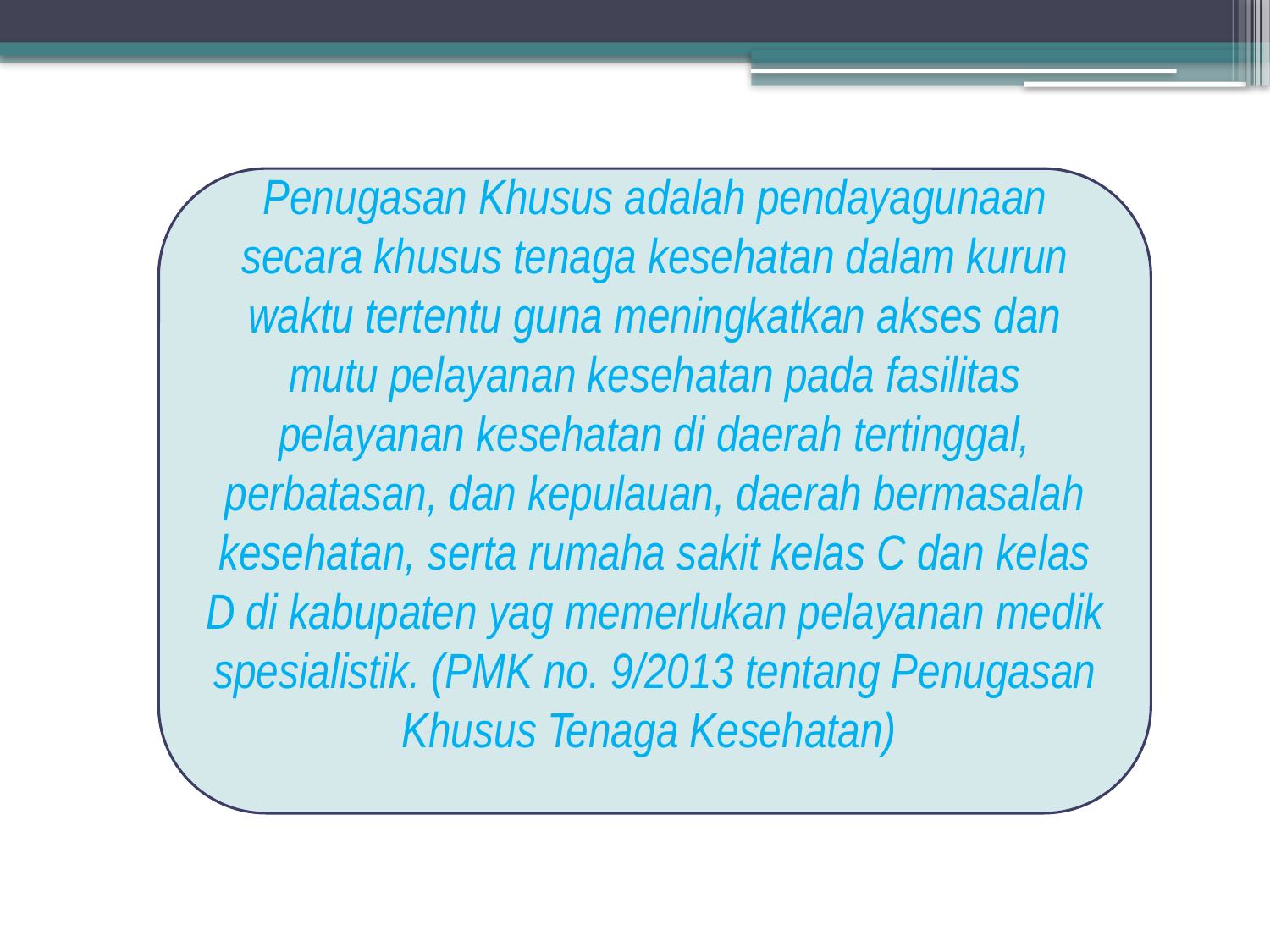

Penugasan Khusus adalah pendayagunaan secara khusus tenaga kesehatan dalam kurun waktu tertentu guna meningkatkan akses dan mutu pelayanan kesehatan pada fasilitas pelayanan kesehatan di daerah tertinggal, perbatasan, dan kepulauan, daerah bermasalah kesehatan, serta rumaha sakit kelas C dan kelas D di kabupaten yag memerlukan pelayanan medik spesialistik. (PMK no. 9/2013 tentang Penugasan Khusus Tenaga Kesehatan)